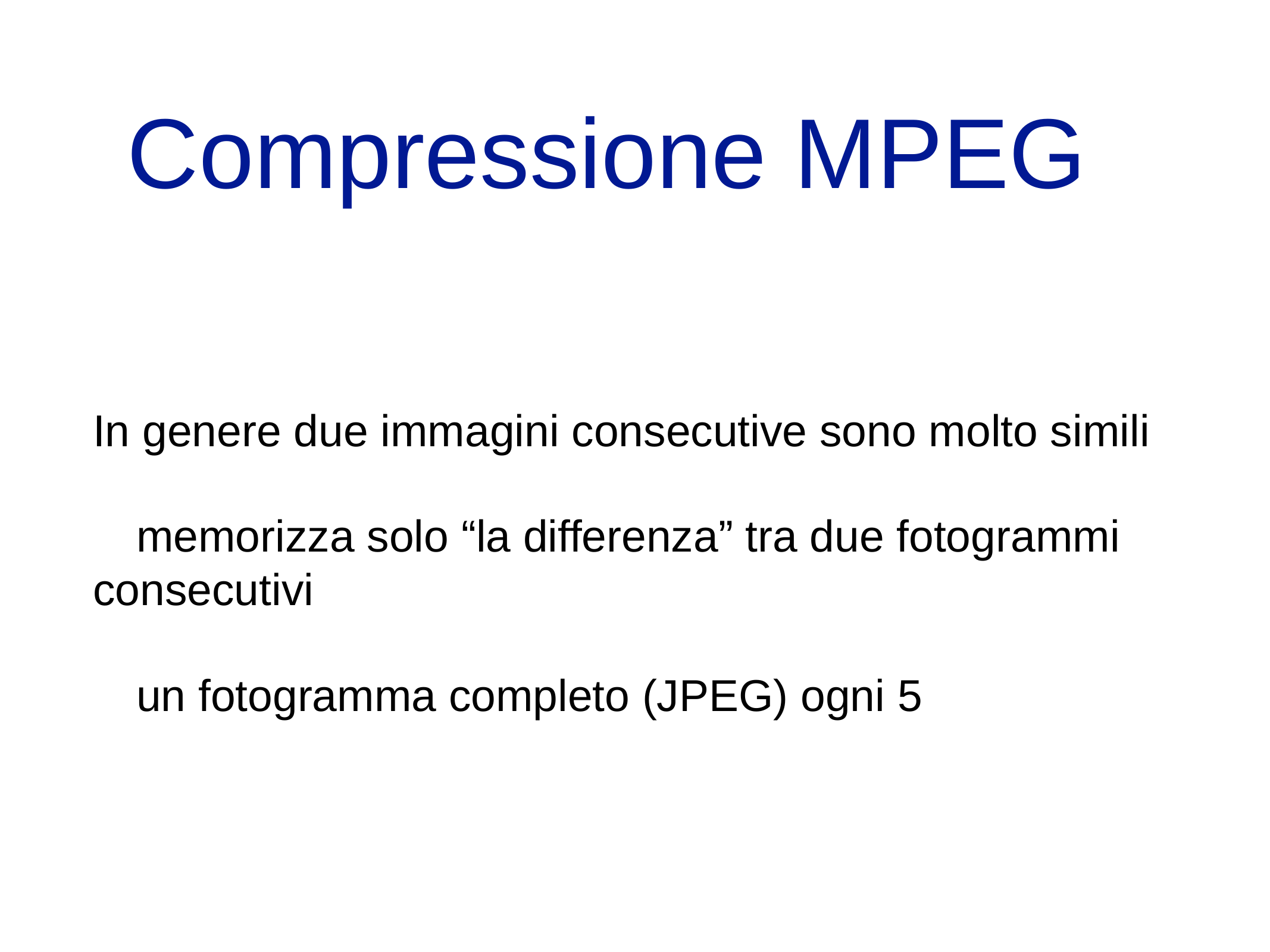

# Compressione MPEG
In genere due immagini consecutive sono molto simili
memorizza solo “la differenza” tra due fotogrammi consecutivi
un fotogramma completo (JPEG) ogni 5